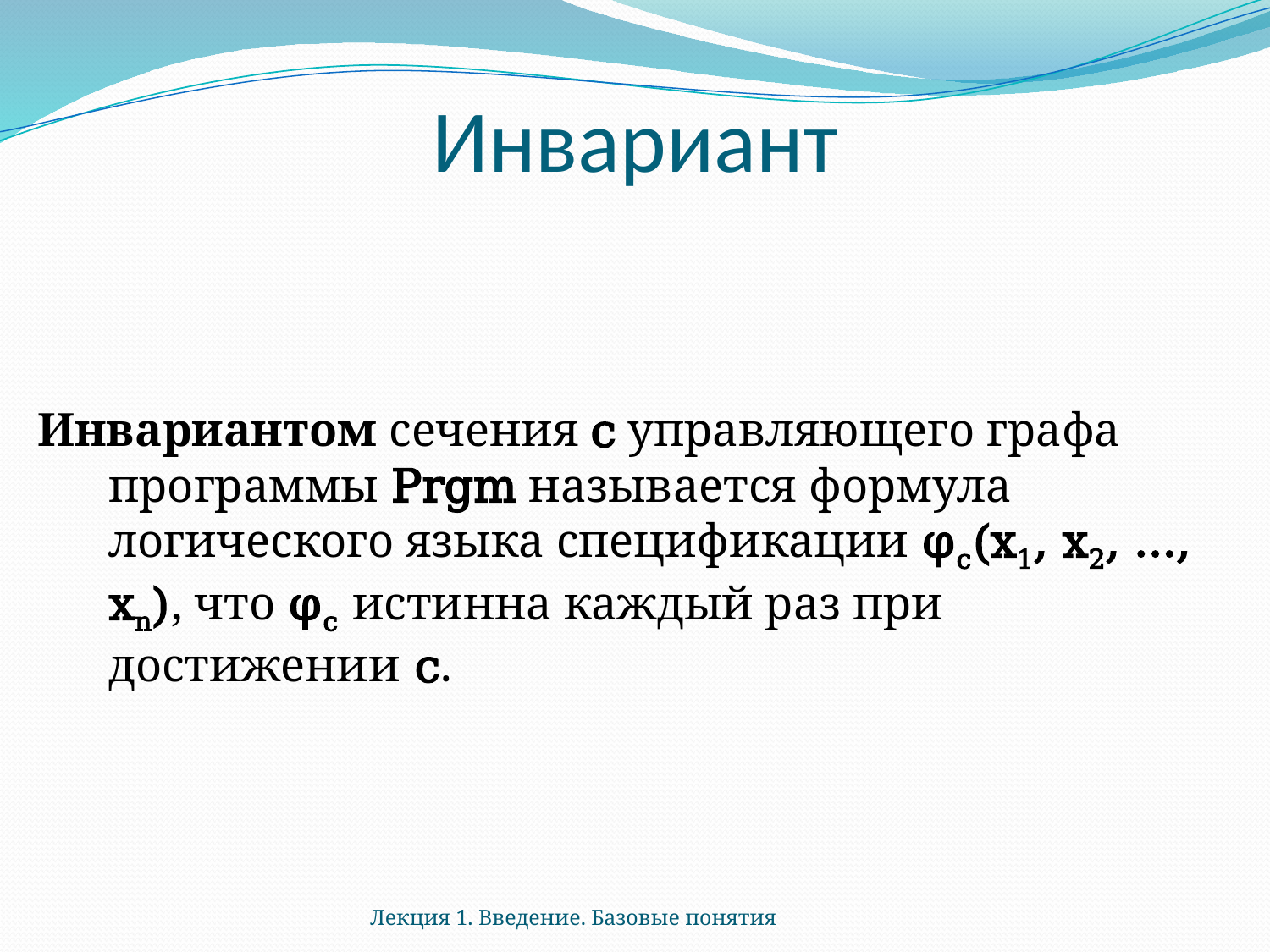

# Инвариант
Инвариантом сечения c управляющего графа программы Prgm называется формула логического языка спецификации φc(x1, x2, …, xn), что φc истинна каждый раз при достижении c.
Лекция 1. Введение. Базовые понятия